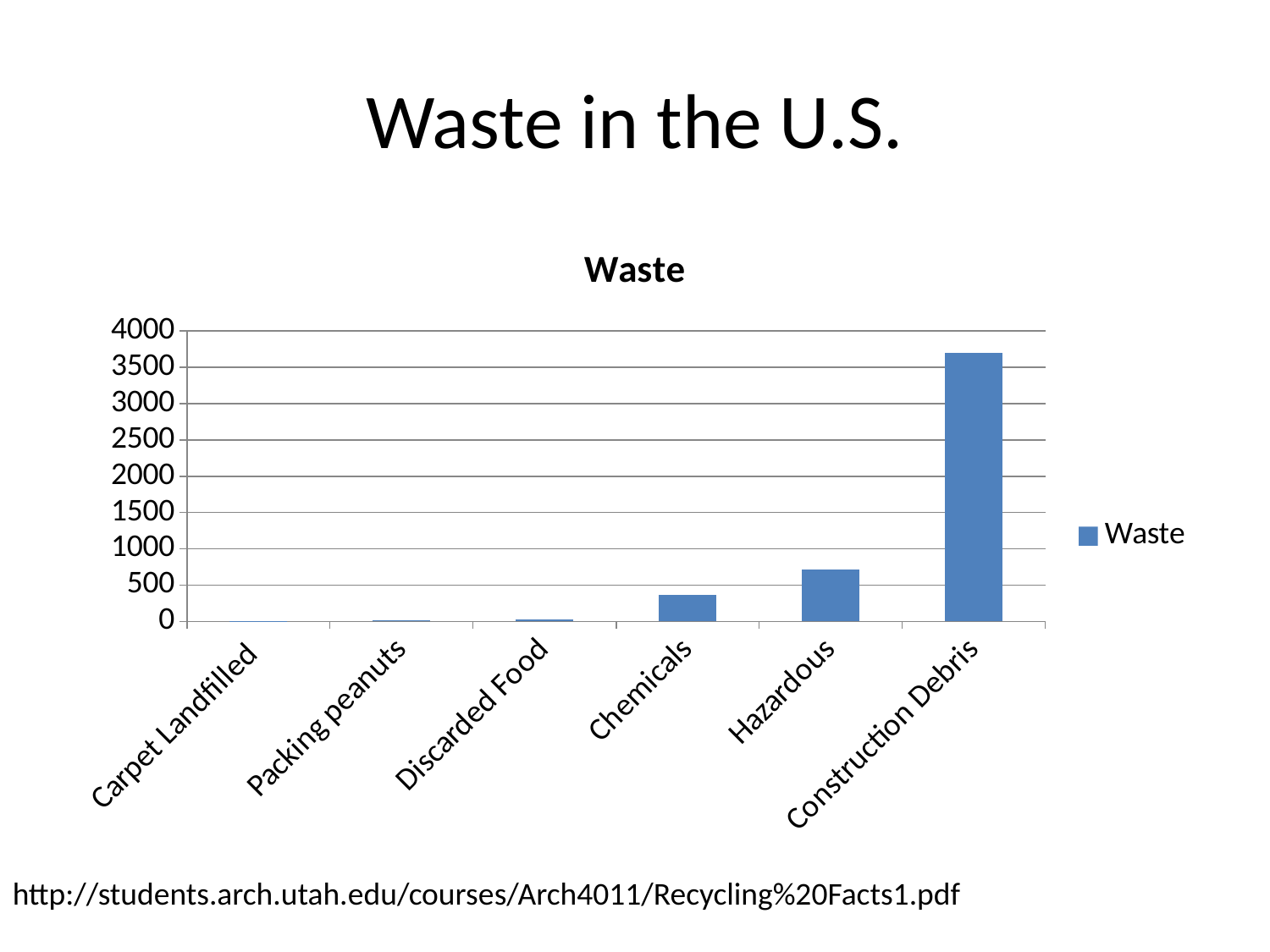

# Waste in the U.S.

### Chart:

| Category | Waste |
|---|---|
| Carpet Landfilled  | 3.5 |
| Packing peanuts | 19.0 |
| Discarded Food | 28.0 |
| Chemicals | 360.0 |
| Hazardous | 710.0 |
| Construction Debris | 3700.0 |
http://students.arch.utah.edu/courses/Arch4011/Recycling%20Facts1.pdf